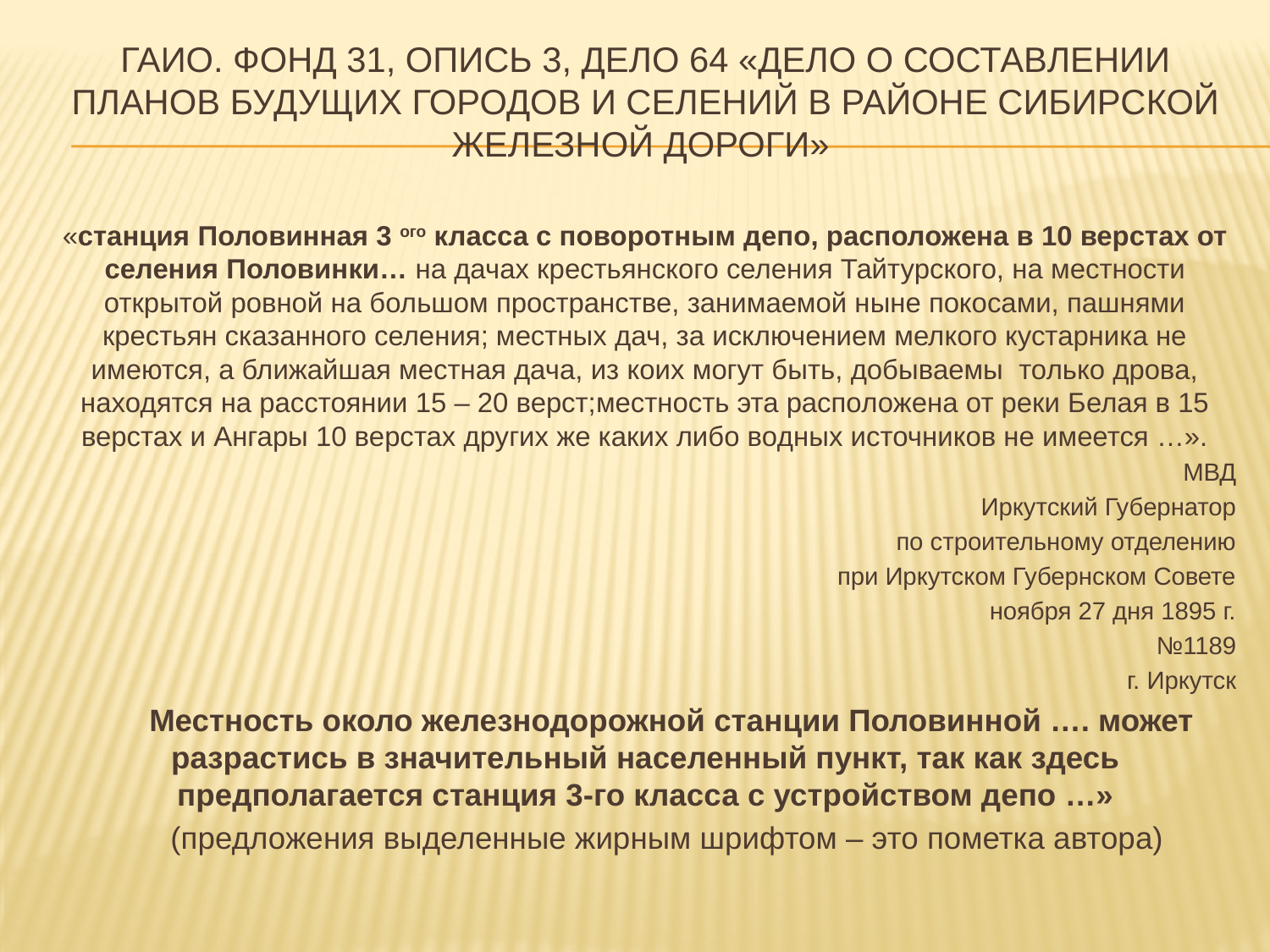

# ГАИО. Фонд 31, опись 3, дело 64 «Дело о составлении планов будущих городов и селений в районе Сибирской железной дороги»

«станция Половинная 3 ого класса с поворотным депо, расположена в 10 верстах от селения Половинки… на дачах крестьянского селения Тайтурского, на местности открытой ровной на большом пространстве, занимаемой ныне покосами, пашнями крестьян сказанного селения; местных дач, за исключением мелкого кустарника не имеются, а ближайшая местная дача, из коих могут быть, добываемы  только дрова, находятся на расстоянии 15 – 20 верст;местность эта расположена от реки Белая в 15 верстах и Ангары 10 верстах других же каких либо водных источников не имеется …».
МВД
Иркутский Губернатор
по строительному отделению
при Иркутском Губернском Совете
ноября 27 дня 1895 г.
№1189
г. Иркутск
      Местность около железнодорожной станции Половинной …. может разрастись в значительный населенный пункт, так как здесь предполагается станция 3-го класса с устройством депо …»
     (предложения выделенные жирным шрифтом – это пометка автора)